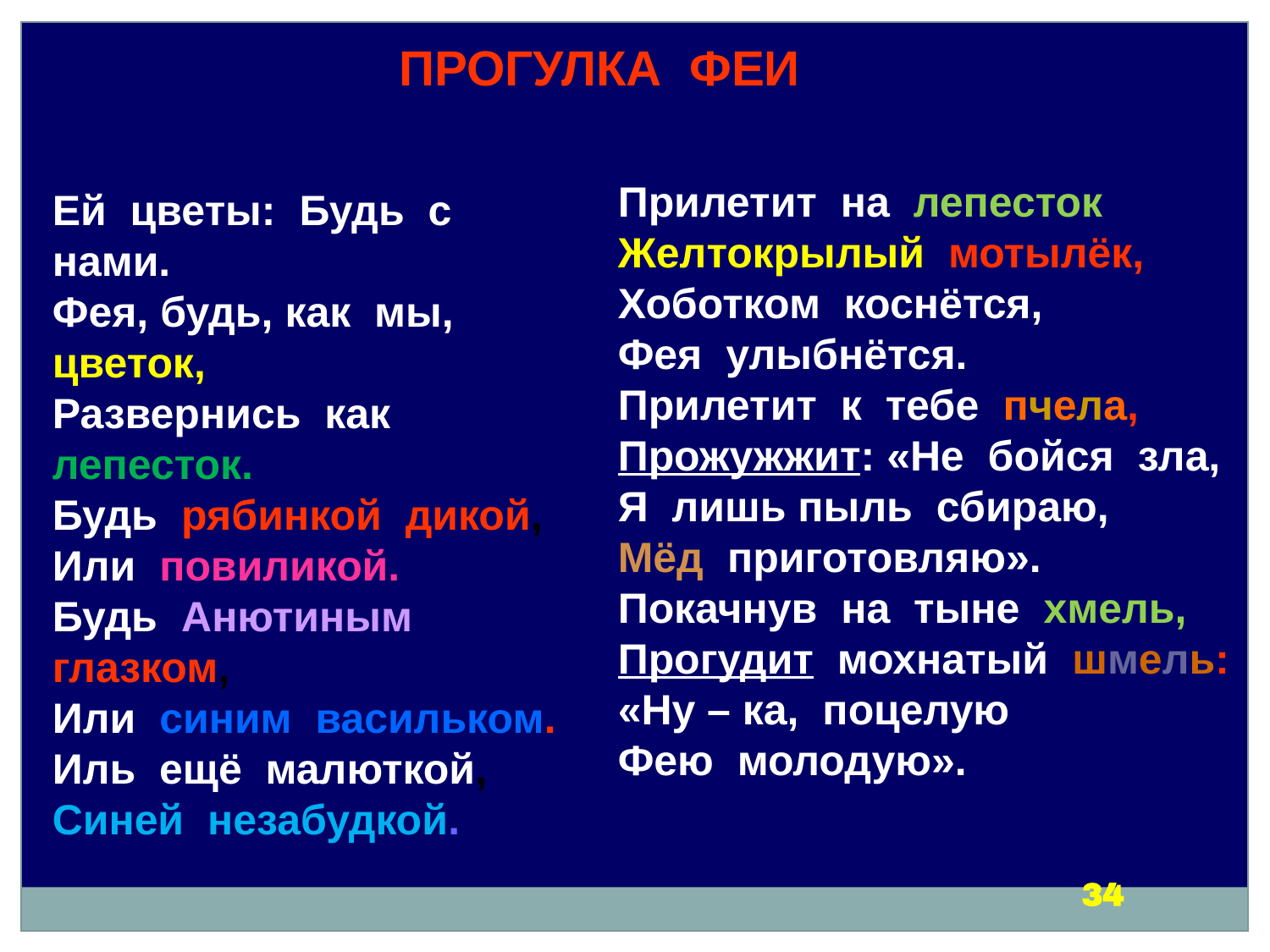

ПРОГУЛКА  ФЕИ

Ей  цветы:  Будь  с  нами.
Фея, будь, как  мы, цветок,
Развернись  как  лепесток.
Будь  рябинкой  дикой,
Или  повиликой.
Будь  Анютиным  глазком,
Или  синим  васильком.
Иль  ещё  малюткой,
Синей  незабудкой.
Прилетит  на  лепесток
Желтокрылый  мотылёк,
Хоботком  коснётся,
Фея  улыбнётся.
Прилетит  к  тебе  пчела,
Прожужжит: «Не  бойся  зла,
Я  лишь пыль  сбираю,
Мёд  приготовляю».
Покачнув  на  тыне  хмель,
Прогудит  мохнатый  шмель:
«Ну – ка,  поцелую
Фею  молодую».
34